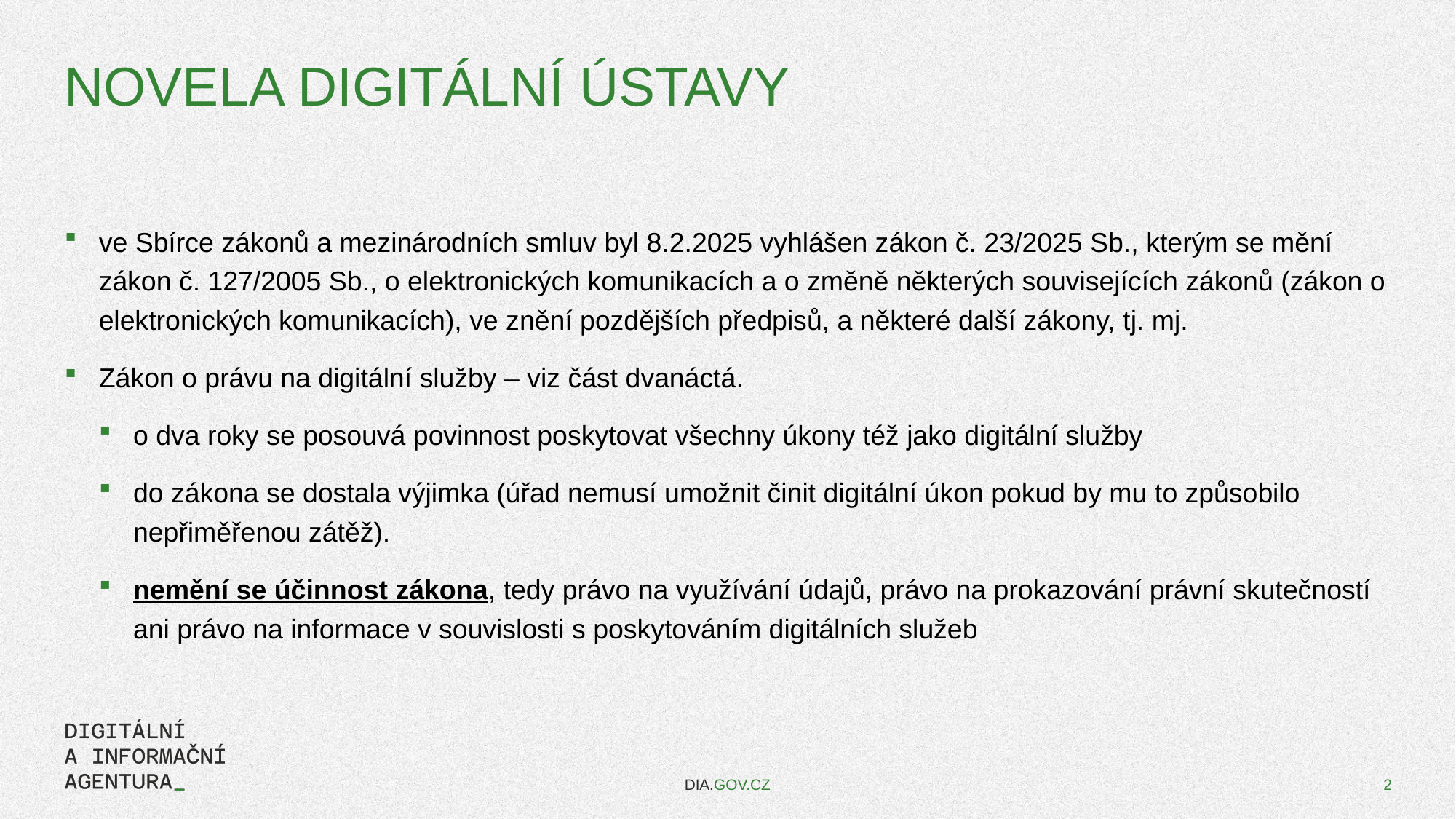

# Novela Digitální ústavy
ve Sbírce zákonů a mezinárodních smluv byl 8.2.2025 vyhlášen zákon č. 23/2025 Sb., kterým se mění zákon č. 127/2005 Sb., o elektronických komunikacích a o změně některých souvisejících zákonů (zákon o elektronických komunikacích), ve znění pozdějších předpisů, a některé další zákony, tj. mj.
Zákon o právu na digitální služby – viz část dvanáctá.
o dva roky se posouvá povinnost poskytovat všechny úkony též jako digitální služby
do zákona se dostala výjimka (úřad nemusí umožnit činit digitální úkon pokud by mu to způsobilo nepřiměřenou zátěž).
nemění se účinnost zákona, tedy právo na využívání údajů, právo na prokazování právní skutečností ani právo na informace v souvislosti s poskytováním digitálních služeb
DIA.GOV.CZ
2